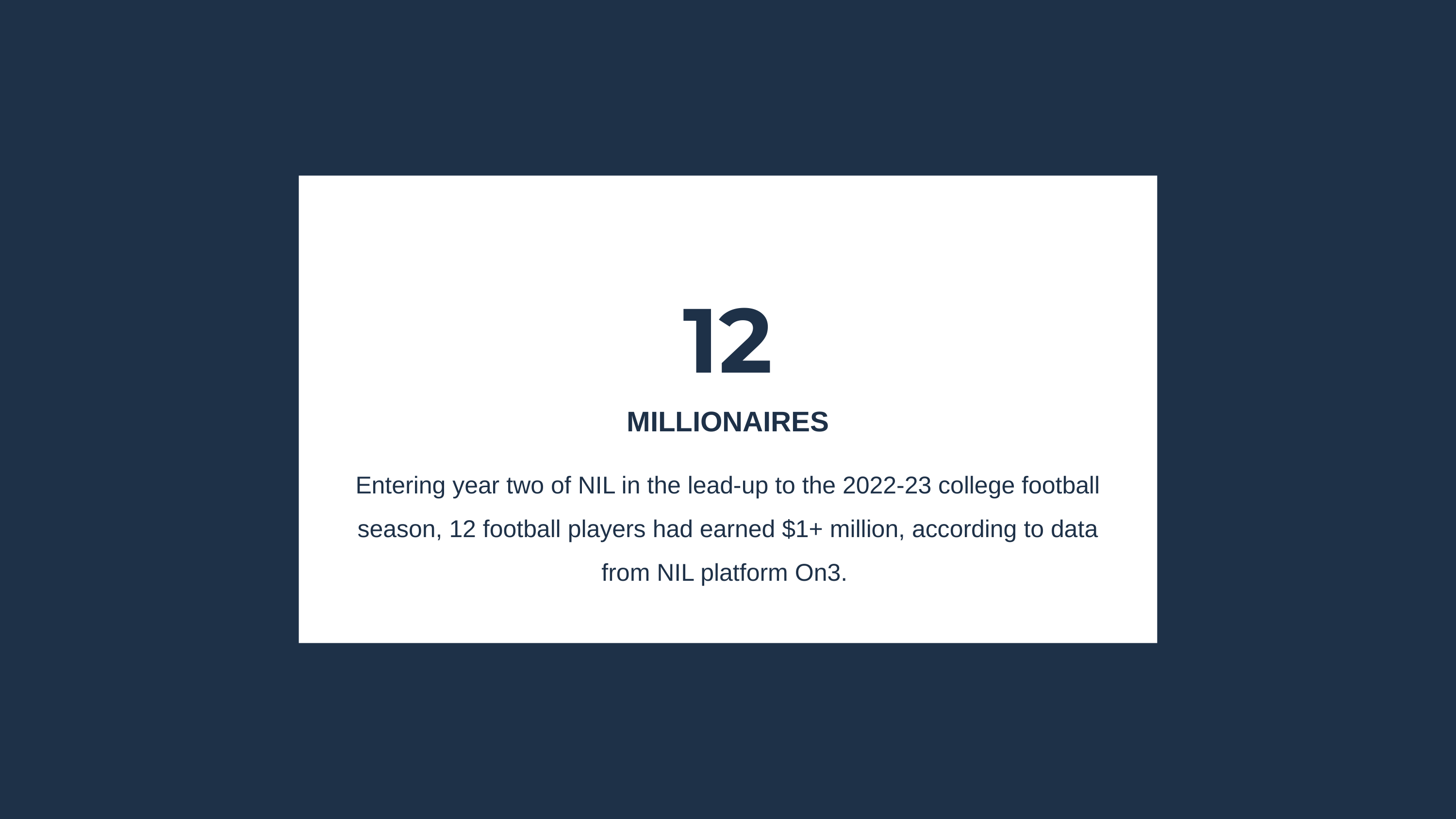

12
MILLIONAIRES
Entering year two of NIL in the lead-up to the 2022-23 college football season, 12 football players had earned $1+ million, according to data from NIL platform On3.